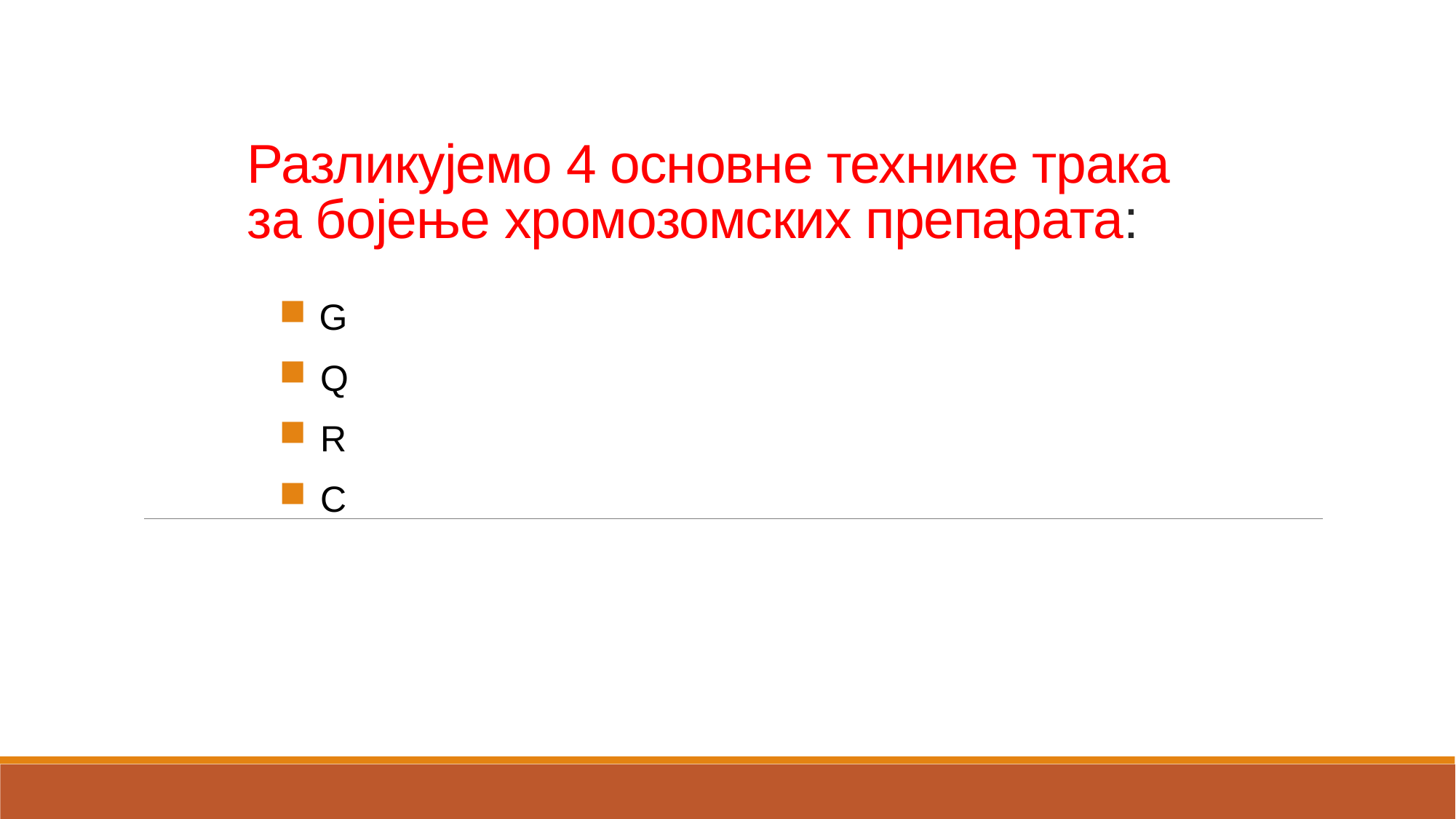

# Разликујемо 4 основне технике трака за бојење хромозомских препарата:
 G
 Q
 R
 C